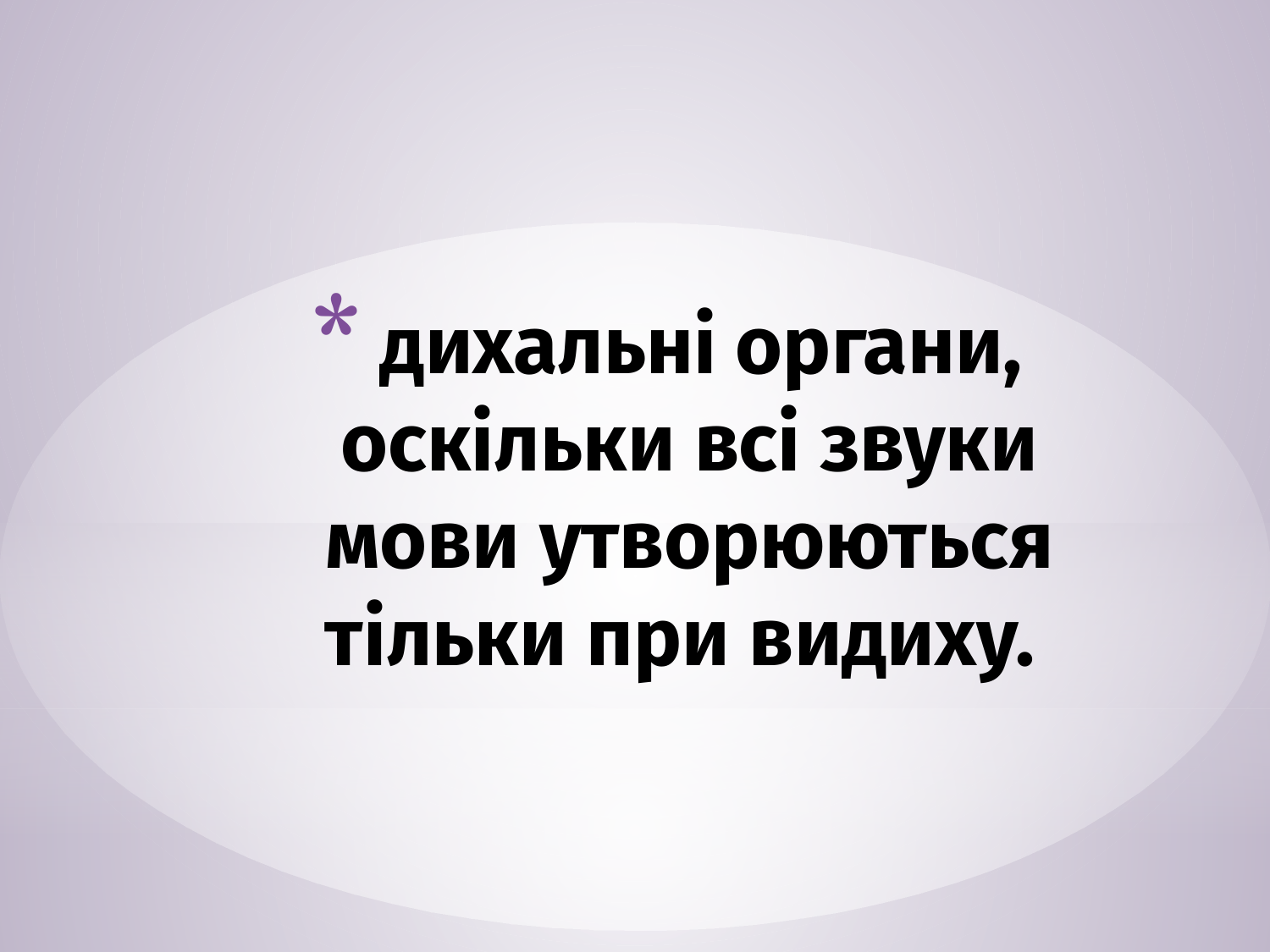

# дихальні органи, оскільки всі звуки мови утворюються тільки при видиху.